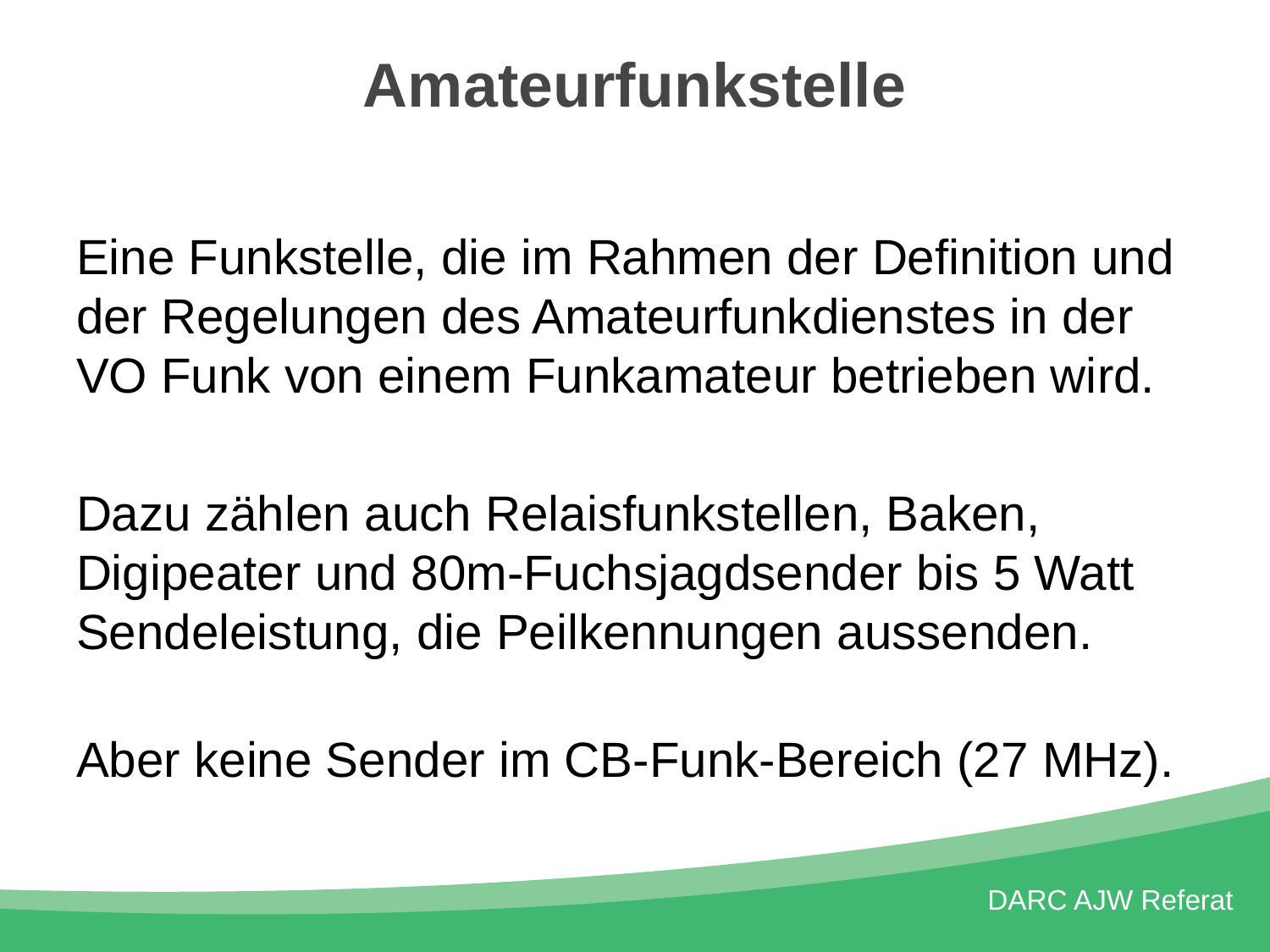

# Amateurfunkstelle

Eine Funkstelle, die im Rahmen der Definition und der Regelungen des Amateurfunkdienstes in der VO Funk von einem Funkamateur betrieben wird.

Dazu zählen auch Relaisfunkstellen, Baken, Digipeater und 80m-Fuchsjagdsender bis 5 Watt Sendeleistung, die Peilkennungen aussenden.
Aber keine Sender im CB-Funk-Bereich (27 MHz).